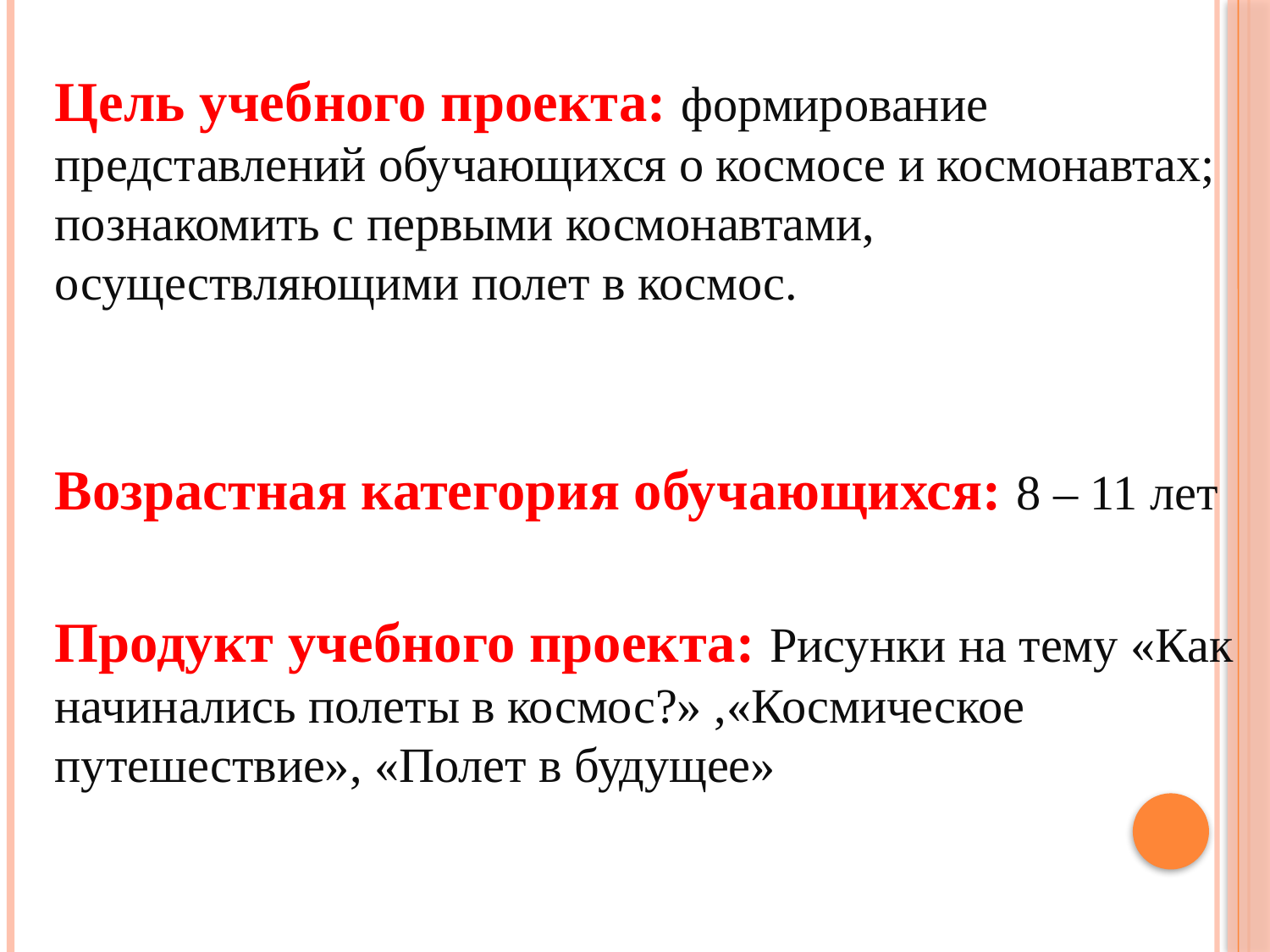

Цель учебного проекта: формирование представлений обучающихся о космосе и космонавтах; познакомить с первыми космонавтами, осуществляющими полет в космос.

Возрастная категория обучающихся: 8 – 11 лет

Продукт учебного проекта: Рисунки на тему «Как начинались полеты в космос?» ,«Космическое путешествие», «Полет в будущее»